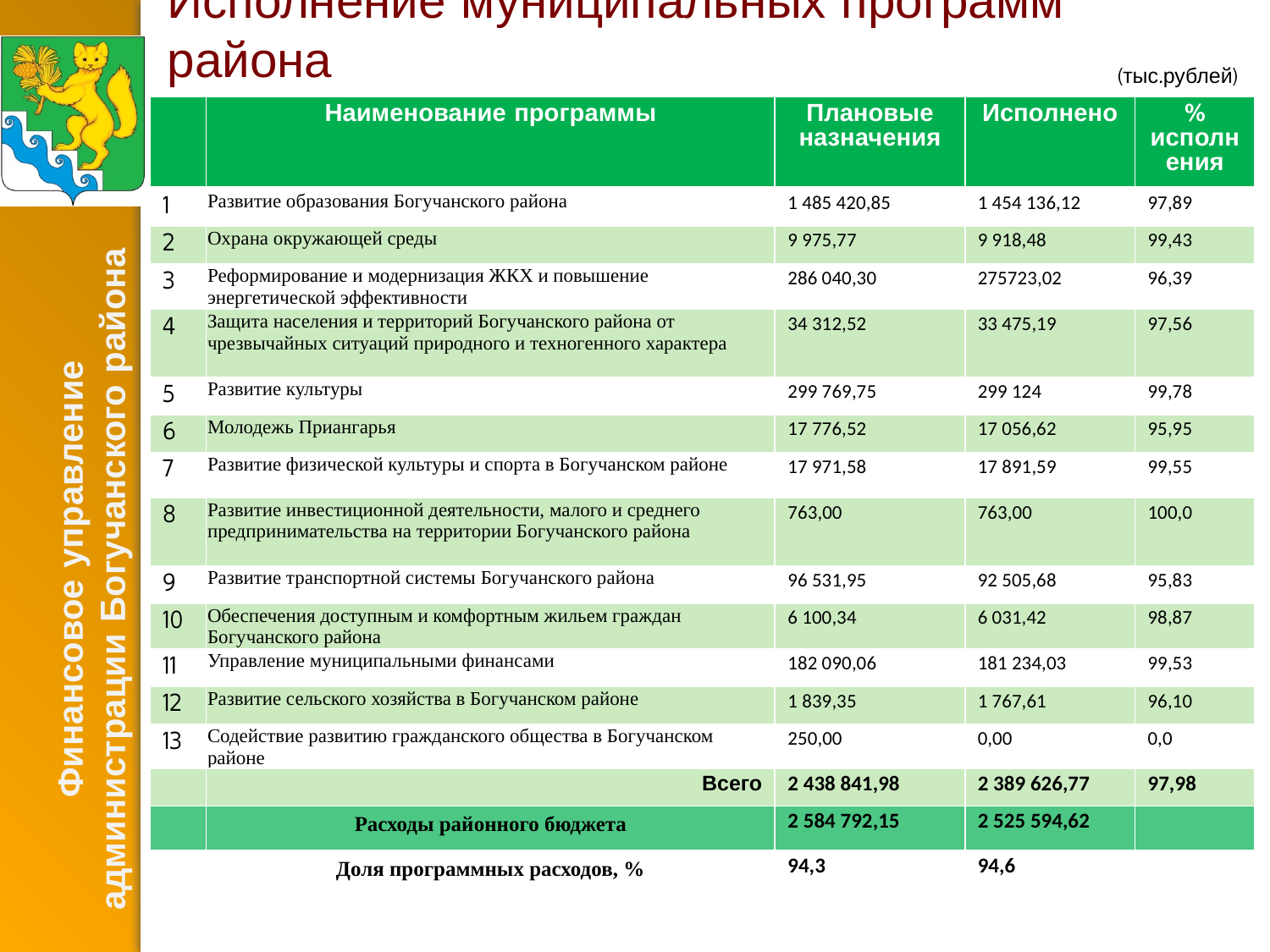

# Исполнение муниципальных программ района
(тыс.рублей)
|  | Наименование программы | Плановые назначения | Исполнено | % исполнения |
| --- | --- | --- | --- | --- |
| 1 | Развитие образования Богучанского района | 1 485 420,85 | 1 454 136,12 | 97,89 |
| 2 | Охрана окружающей среды | 9 975,77 | 9 918,48 | 99,43 |
| 3 | Реформирование и модернизация ЖКХ и повышение энергетической эффективности | 286 040,30 | 275723,02 | 96,39 |
| 4 | Защита населения и территорий Богучанского района от чрезвычайных ситуаций природного и техногенного характера | 34 312,52 | 33 475,19 | 97,56 |
| 5 | Развитие культуры | 299 769,75 | 299 124 | 99,78 |
| 6 | Молодежь Приангарья | 17 776,52 | 17 056,62 | 95,95 |
| 7 | Развитие физической культуры и спорта в Богучанском районе | 17 971,58 | 17 891,59 | 99,55 |
| 8 | Развитие инвестиционной деятельности, малого и среднего предпринимательства на территории Богучанского района | 763,00 | 763,00 | 100,0 |
| 9 | Развитие транспортной системы Богучанского района | 96 531,95 | 92 505,68 | 95,83 |
| 10 | Обеспечения доступным и комфортным жильем граждан Богучанского района | 6 100,34 | 6 031,42 | 98,87 |
| 11 | Управление муниципальными финансами | 182 090,06 | 181 234,03 | 99,53 |
| 12 | Развитие сельского хозяйства в Богучанском районе | 1 839,35 | 1 767,61 | 96,10 |
| 13 | Содействие развитию гражданского общества в Богучанском районе | 250,00 | 0,00 | 0,0 |
|  | Всего | 2 438 841,98 | 2 389 626,77 | 97,98 |
|  | Расходы районного бюджета | 2 584 792,15 | 2 525 594,62 |  |
|  | Доля программных расходов, % | 94,3 | 94,6 |  |